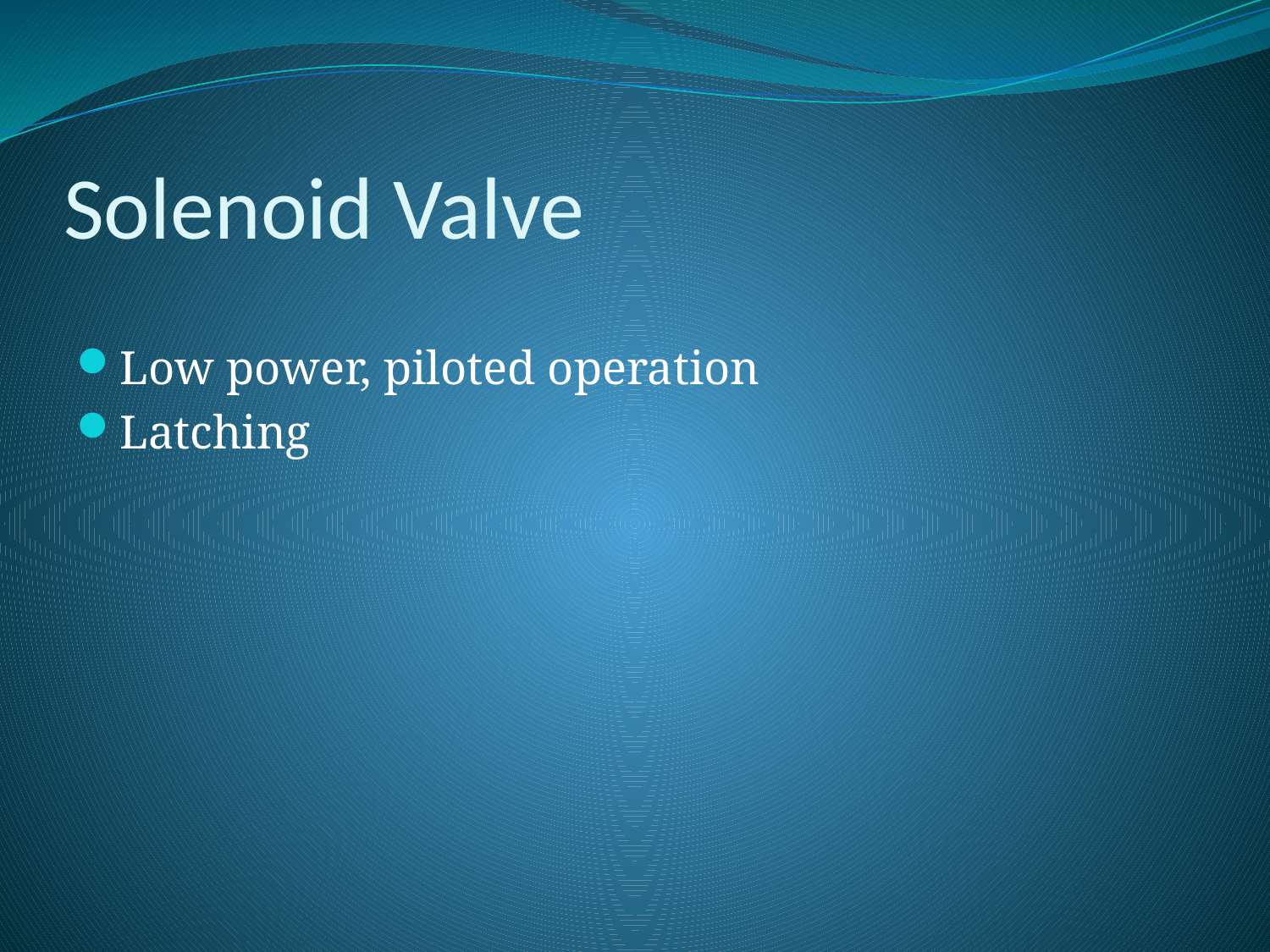

Solenoid Valve

Low power, piloted operation
Latching